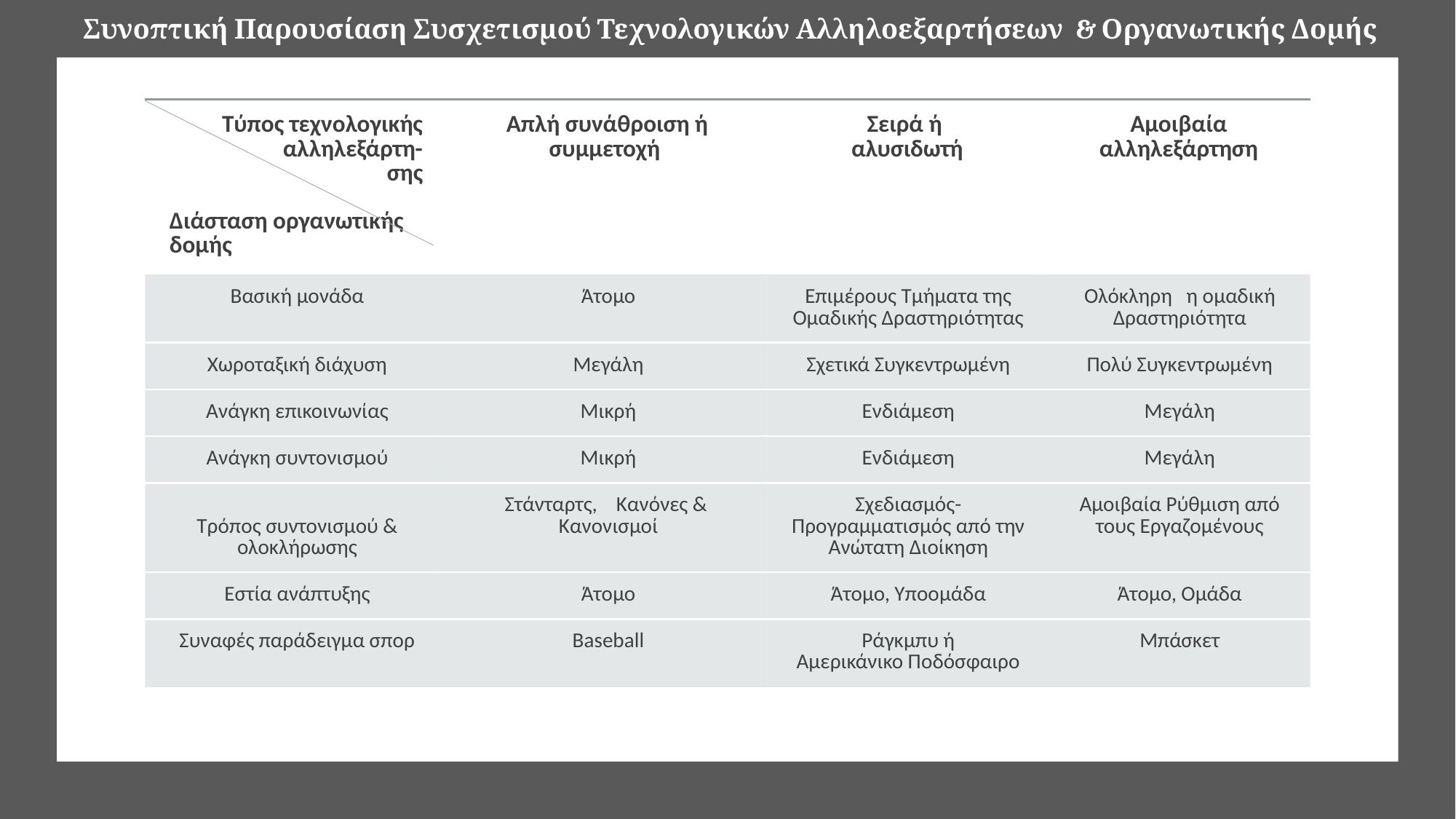

Συνοπτική Παρουσίαση Συσχετισμού Τεχνολογικών Αλληλοεξαρτήσεων  & Οργανωτικής Δομής

| Τύπος τεχνολογικής αλληλεξάρτη- σης Διάσταση οργανωτικής δομής | Απλή συνάθροιση ή συμμετοχή | Σειρά ή αλυσιδωτή | Αμοιβαία αλληλεξάρτηση |
| --- | --- | --- | --- |
| Βασική μονάδα | Άτομο | Επιμέρους Τμήματα της Ομαδικής Δραστηριότητας | Ολόκληρη η ομαδική Δραστηριότητα |
| Χωροταξική διάχυση | Μεγάλη | Σχετικά Συγκεντρωμένη | Πολύ Συγκεντρωμένη |
| Ανάγκη επικοινωνίας | Μικρή | Ενδιάμεση | Μεγάλη |
| Ανάγκη συντονισμού | Μικρή | Ενδιάμεση | Μεγάλη |
| Τρόπος συντονισμού & ολοκλήρωσης | Στάνταρτς, Κανόνες & Κανονισμοί | Σχεδιασμός-Προγραμματισμός από την Ανώτατη Διοίκηση | Αμοιβαία Ρύθμιση από τους Εργαζομένους |
| Εστία ανάπτυξης | Άτομο | Άτομο, Υποομάδα | Άτομο, Ομάδα |
| Συναφές παράδειγμα σπορ | Baseball | Ράγκμπυ ή Αμερικάνικο Ποδόσφαιρο | Μπάσκετ |